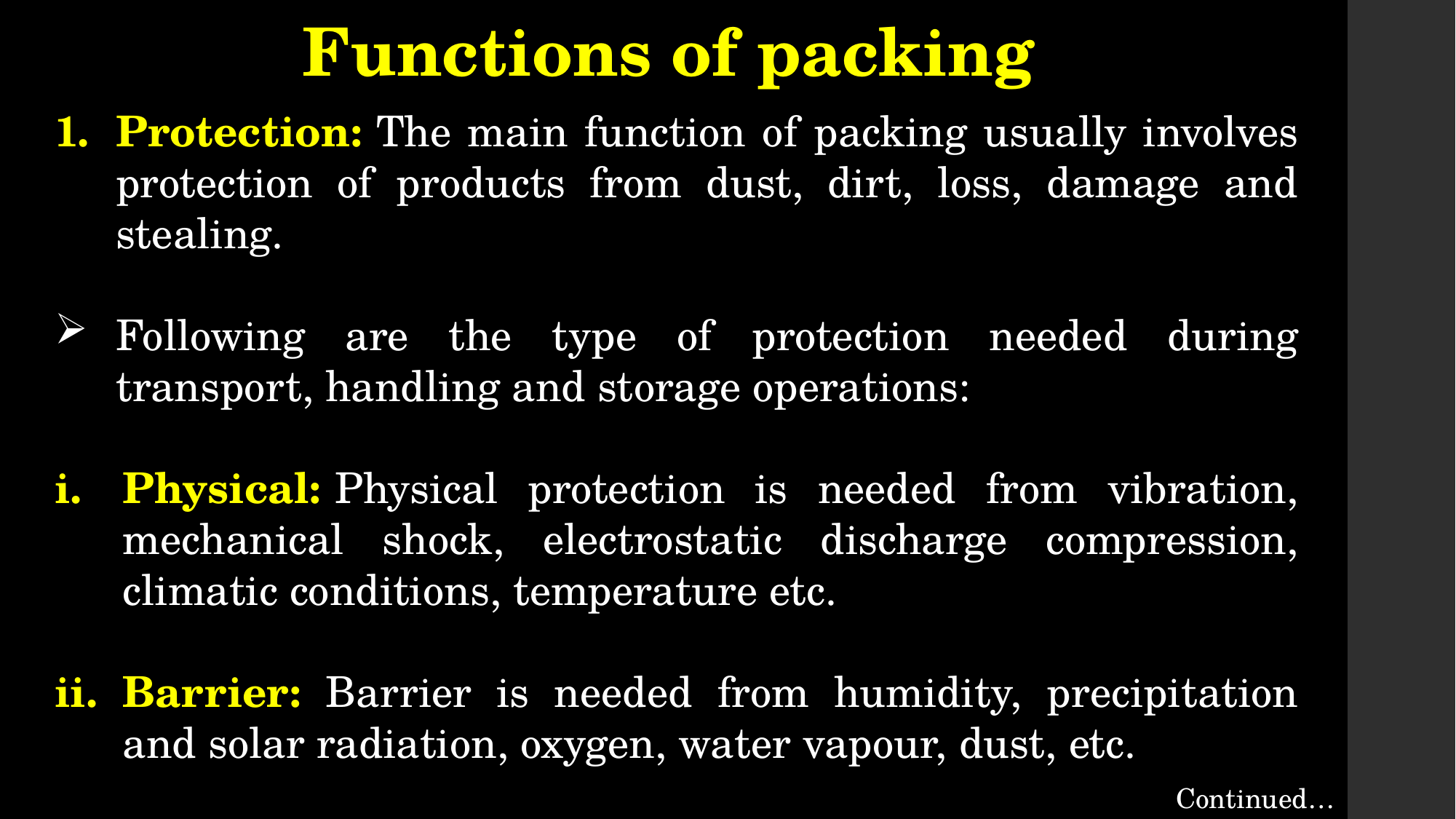

# Functions of packing
Protection: The main function of packing usually involves protection of products from dust, dirt, loss, damage and stealing.

Following are the type of protection needed during transport, handling and storage operations:

Physical: Physical protection is needed from vibration, mechanical shock, electrostatic discharge compression, climatic conditions, temperature etc.

Barrier: Barrier is needed from humidity, precipitation and solar radiation, oxygen, water vapour, dust, etc.
Continued…